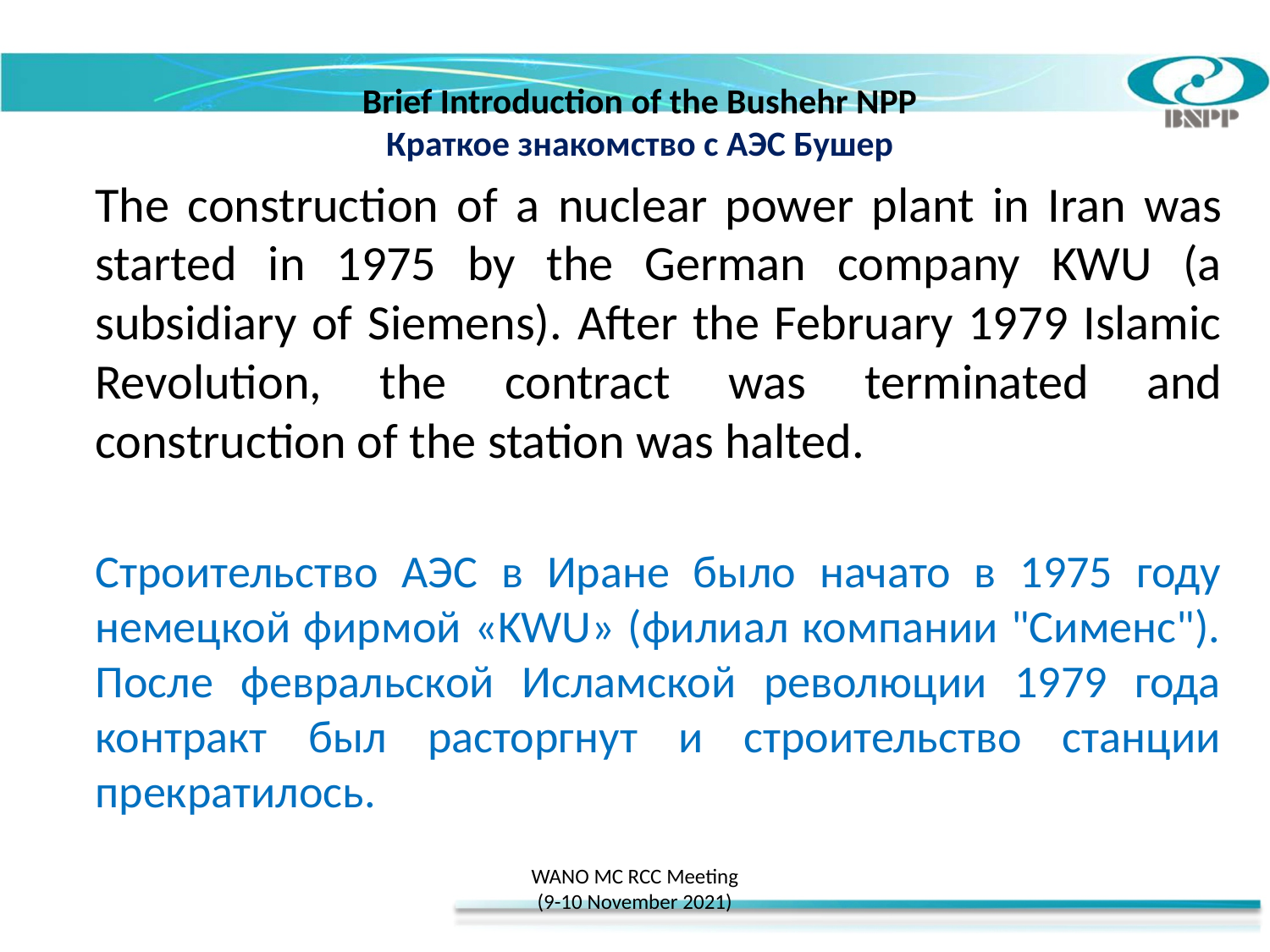

# Brief Introduction of the Bushehr NPP Краткое знакомство с АЭС Бушер
The construction of a nuclear power plant in Iran was started in 1975 by the German company KWU (a subsidiary of Siemens). After the February 1979 Islamic Revolution, the contract was terminated and construction of the station was halted.

Строительство АЭС в Иране было начато в 1975 году немецкой фирмой «KWU» (филиал компании "Сименс"). После февральской Исламской революции 1979 года контракт был расторгнут и строительство станции прекратилось.
WANO MC RCC Meeting
(9-10 November 2021)